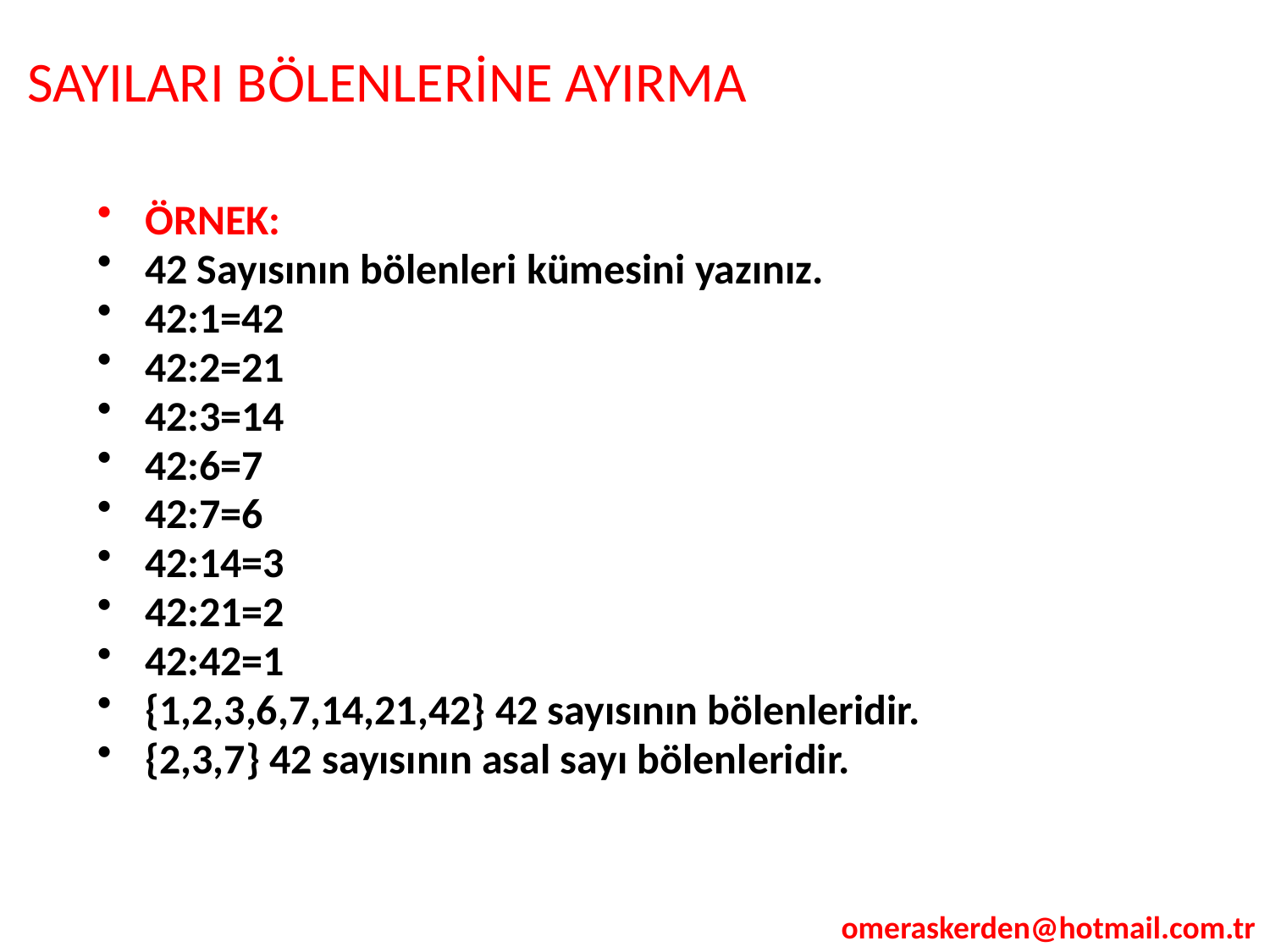

SAYILARI BÖLENLERİNE AYIRMA
ÖRNEK:
42 Sayısının bölenleri kümesini yazınız.
42:1=42
42:2=21
42:3=14
42:6=7
42:7=6
42:14=3
42:21=2
42:42=1
{1,2,3,6,7,14,21,42} 42 sayısının bölenleridir.
{2,3,7} 42 sayısının asal sayı bölenleridir.
omeraskerden@hotmail.com.tr